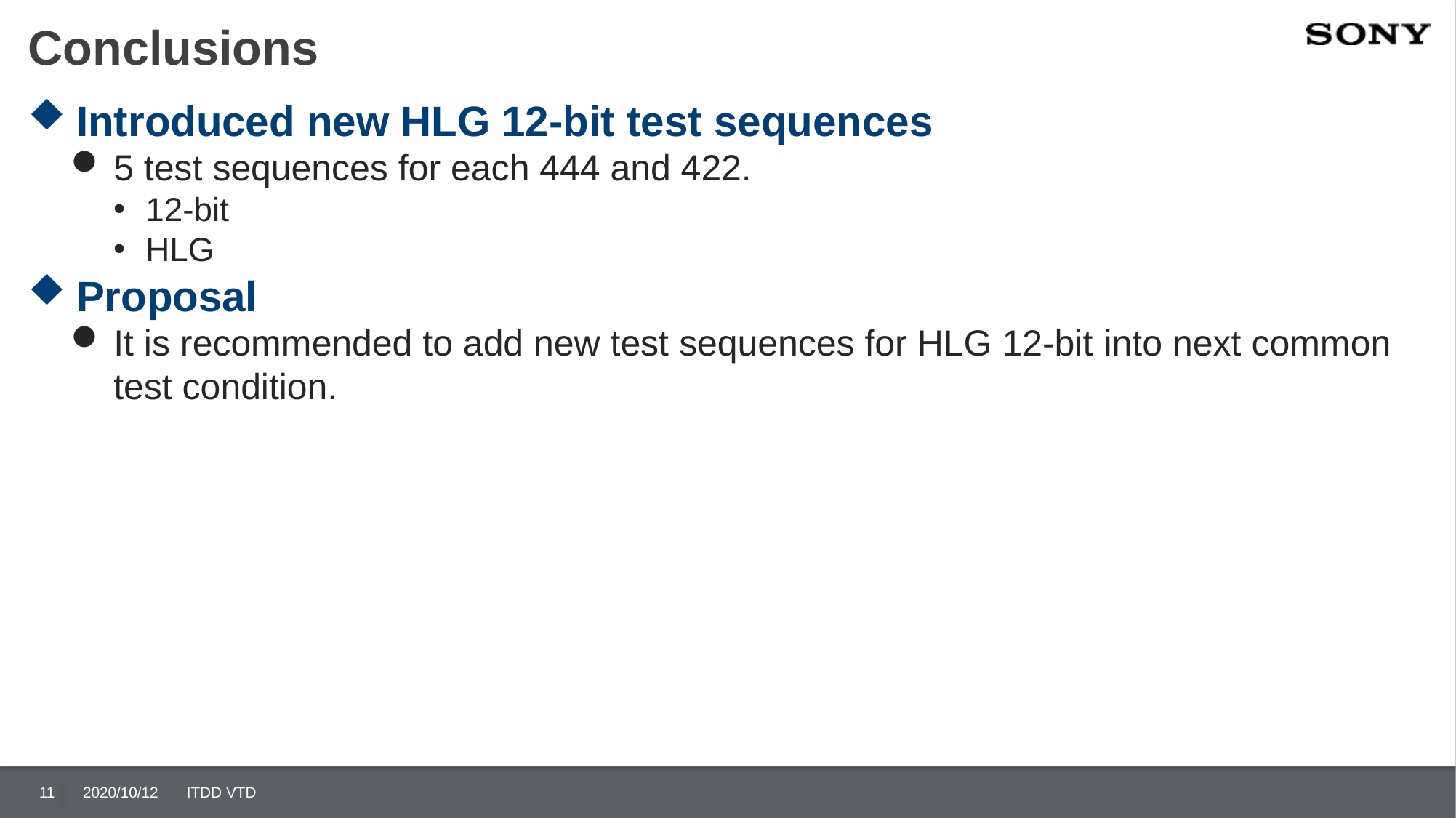

# Conclusions
Introduced new HLG 12-bit test sequences
5 test sequences for each 444 and 422.
12-bit
HLG
Proposal
It is recommended to add new test sequences for HLG 12-bit into next common test condition.
11
2020/10/12
ITDD VTD